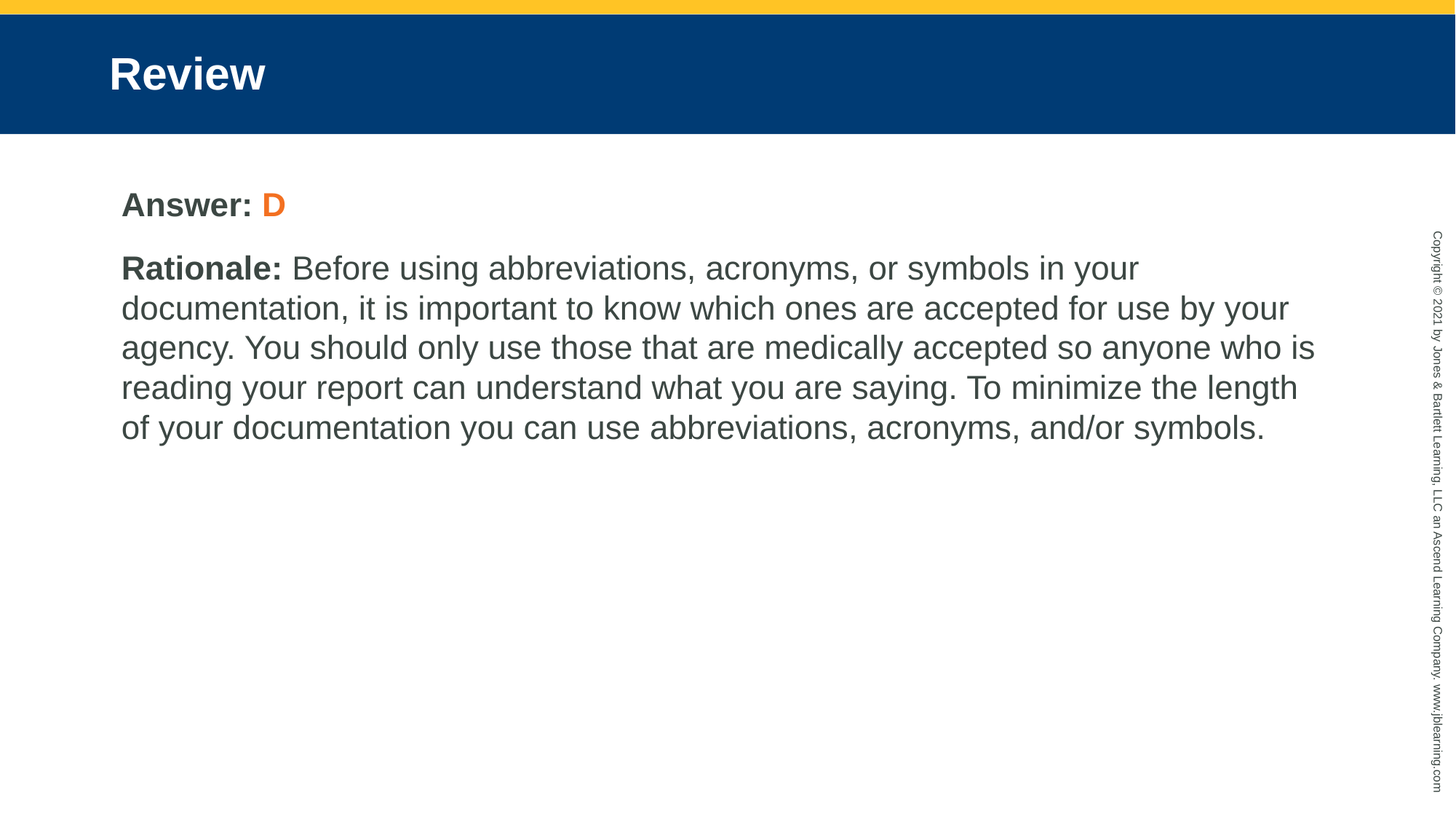

# Review
Answer: D
Rationale: Before using abbreviations, acronyms, or symbols in your documentation, it is important to know which ones are accepted for use by your agency. You should only use those that are medically accepted so anyone who is reading your report can understand what you are saying. To minimize the length of your documentation you can use abbreviations, acronyms, and/or symbols.